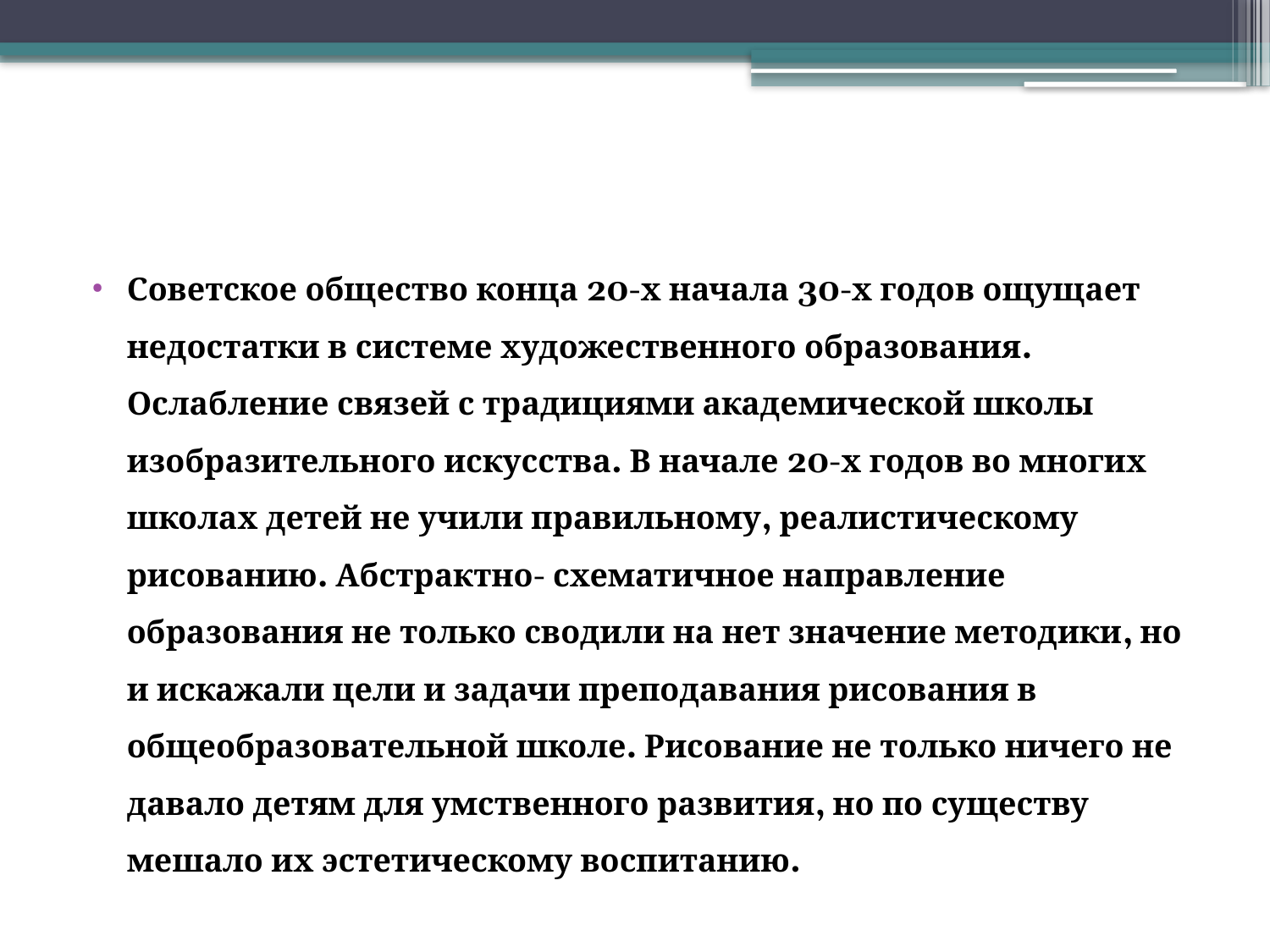

# Первые опыты
Советское общество конца 20-х начала 30-х годов ощущает недостатки в системе художественного образования. Ослабление связей с традициями академической школы изобразительного искусства. В начале 20-х годов во многих школах детей не учили правильному, реалистическому рисованию. Абстрактно- схематичное направление образования не только сводили на нет значение методики, но и искажали цели и задачи преподавания рисования в общеобразовательной школе. Рисование не только ничего не давало детям для умственного развития, но по существу мешало их эстетическому воспитанию.